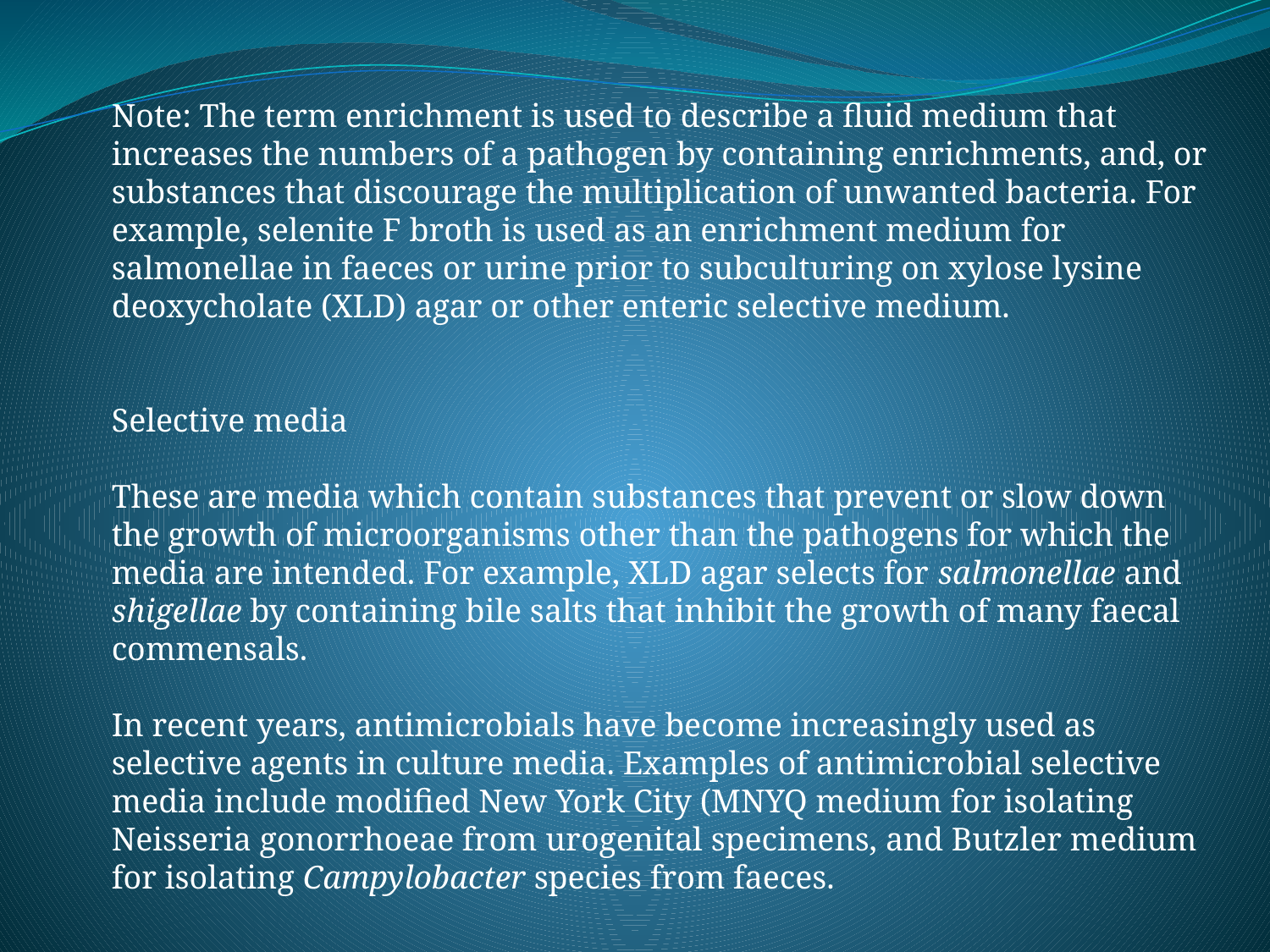

Note: The term enrichment is used to describe a fluid medium that increases the numbers of a pathogen by containing enrichments, and, or substances that discourage the multiplication of unwanted bacteria. For example, selenite F broth is used as an enrichment medium for salmonellae in faeces or urine prior to subculturing on xylose lysine deoxycholate (XLD) agar or other enteric selective medium.

Selective media

These are media which contain substances that prevent or slow down the growth of microorganisms other than the pathogens for which the media are intended. For example, XLD agar selects for salmonellae and shigellae by containing bile salts that inhibit the growth of many faecal commensals.

In recent years, antimicrobials have become increasingly used as selective agents in culture media. Examples of antimicrobial selective media include modified New York City (MNYQ medium for isolating Neisseria gonorrhoeae from urogenital specimens, and Butzler medium for isolating Campylobacter species from faeces.